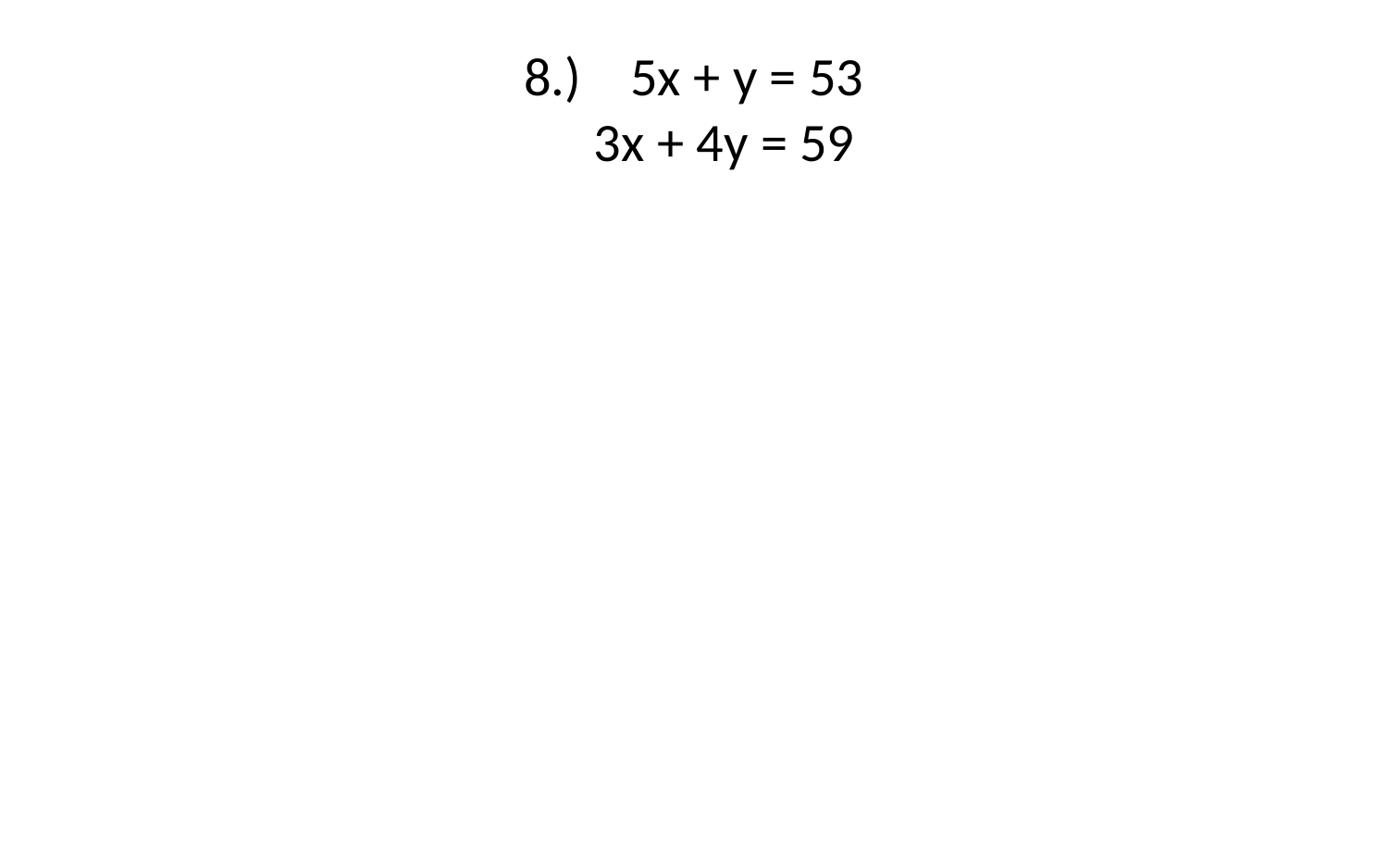

# 8.)    5x + y = 53       3x + 4y = 59